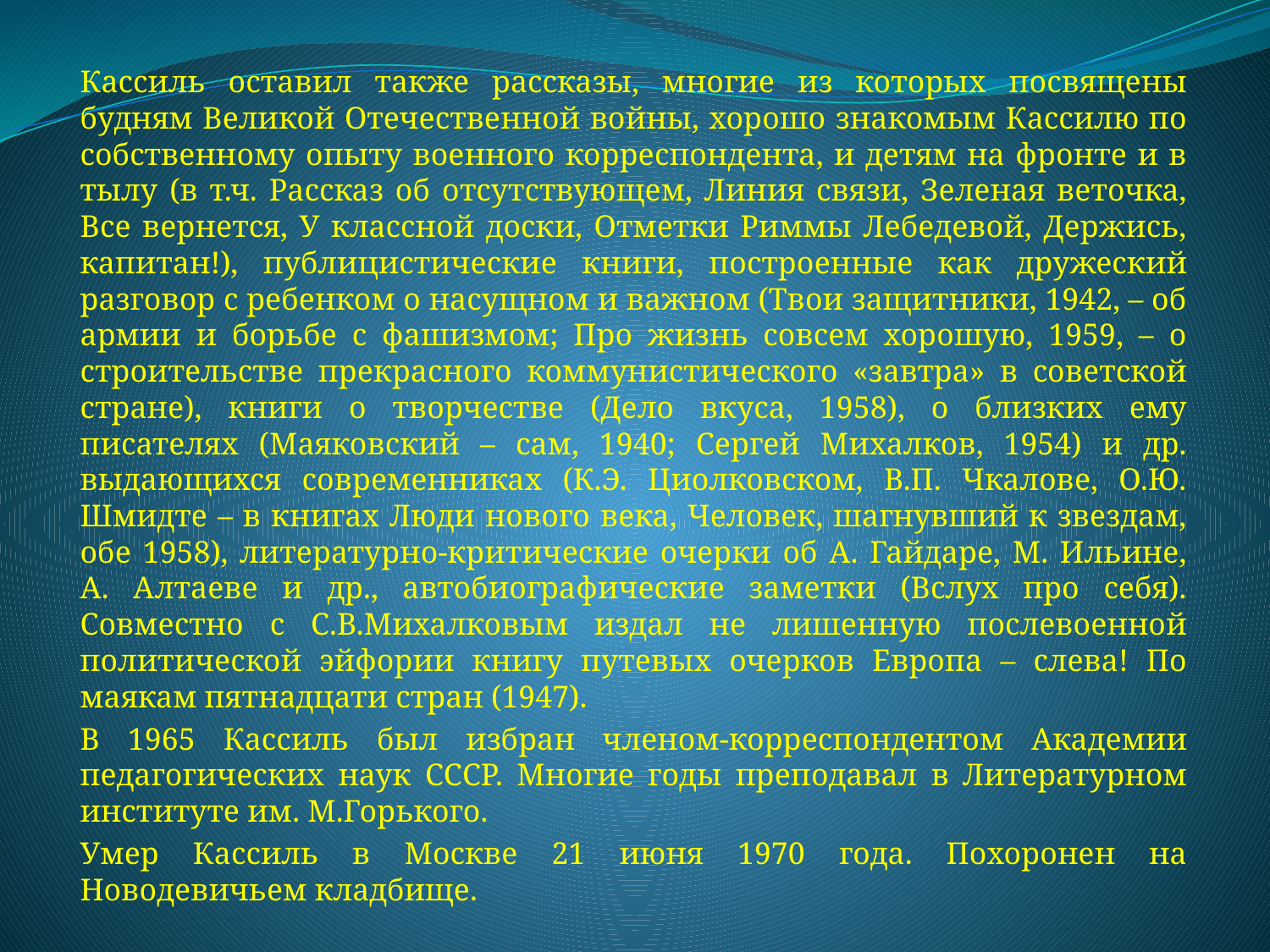

Кассиль оставил также рассказы, многие из которых посвящены будням Великой Отечественной войны, хорошо знакомым Кассилю по собственному опыту военного корреспондента, и детям на фронте и в тылу (в т.ч. Рассказ об отсутствующем, Линия связи, Зеленая веточка, Все вернется, У классной доски, Отметки Риммы Лебедевой, Держись, капитан!), публицистические книги, построенные как дружеский разговор с ребенком о насущном и важном (Твои защитники, 1942, – об армии и борьбе с фашизмом; Про жизнь совсем хорошую, 1959, – о строительстве прекрасного коммунистического «завтра» в советской стране), книги о творчестве (Дело вкуса, 1958), о близких ему писателях (Маяковский – сам, 1940; Сергей Михалков, 1954) и др. выдающихся современниках (К.Э. Циолковском, В.П. Чкалове, О.Ю. Шмидте – в книгах Люди нового века, Человек, шагнувший к звездам, обе 1958), литературно-критические очерки об А. Гайдаре, М. Ильине, А. Алтаеве и др., автобиографические заметки (Вслух про себя). Совместно с С.В.Михалковым издал не лишенную послевоенной политической эйфории книгу путевых очерков Европа – слева! По маякам пятнадцати стран (1947).
В 1965 Кассиль был избран членом-корреспондентом Академии педагогических наук СССР. Многие годы преподавал в Литературном институте им. М.Горького.
Умер Кассиль в Москве 21 июня 1970 года. Похоронен на Новодевичьем кладбище.